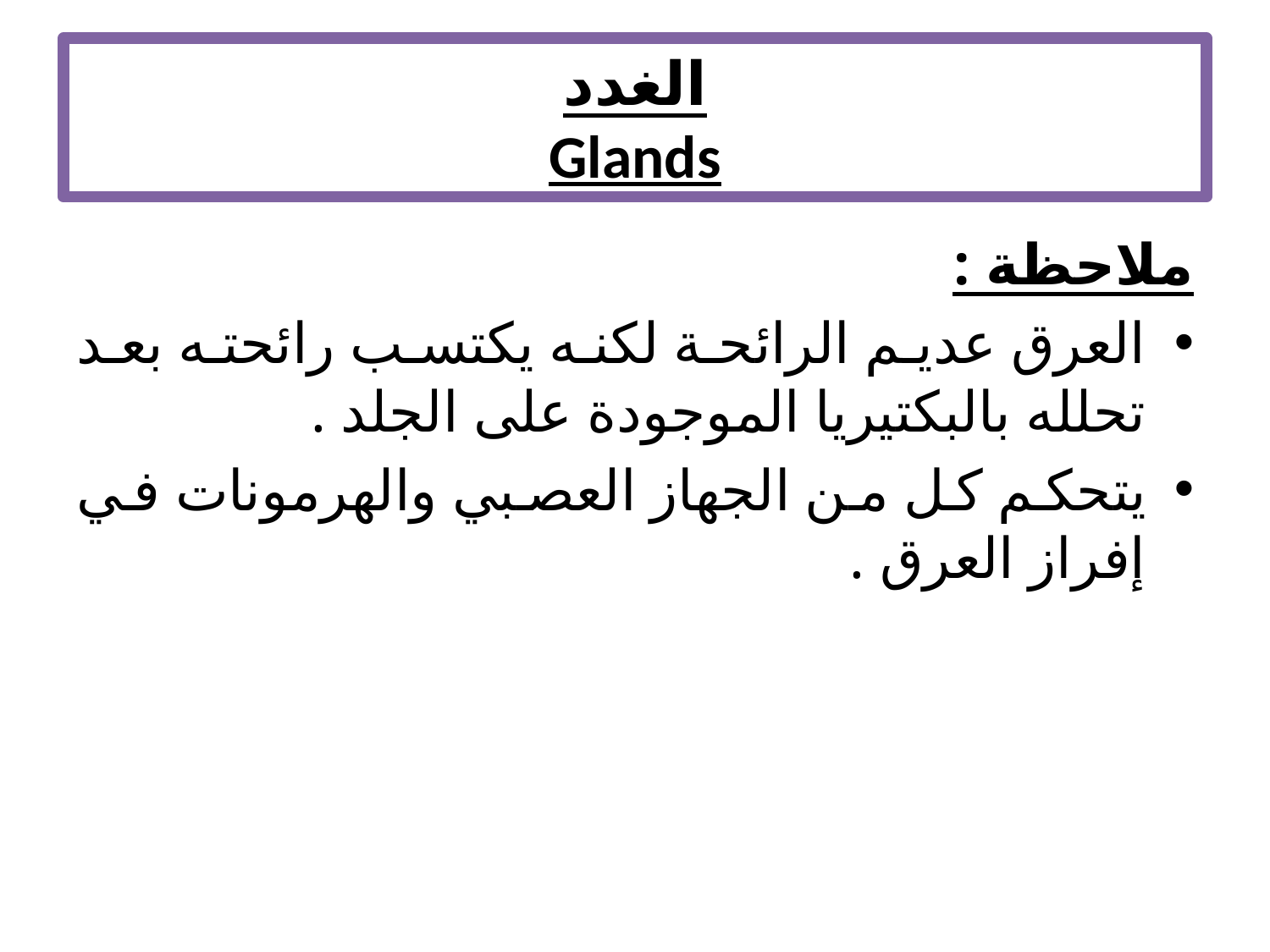

# الغدد Glands
ملاحظة :
العرق عديم الرائحة لكنه يكتسب رائحته بعد تحلله بالبكتيريا الموجودة على الجلد .
يتحكم كل من الجهاز العصبي والهرمونات في إفراز العرق .